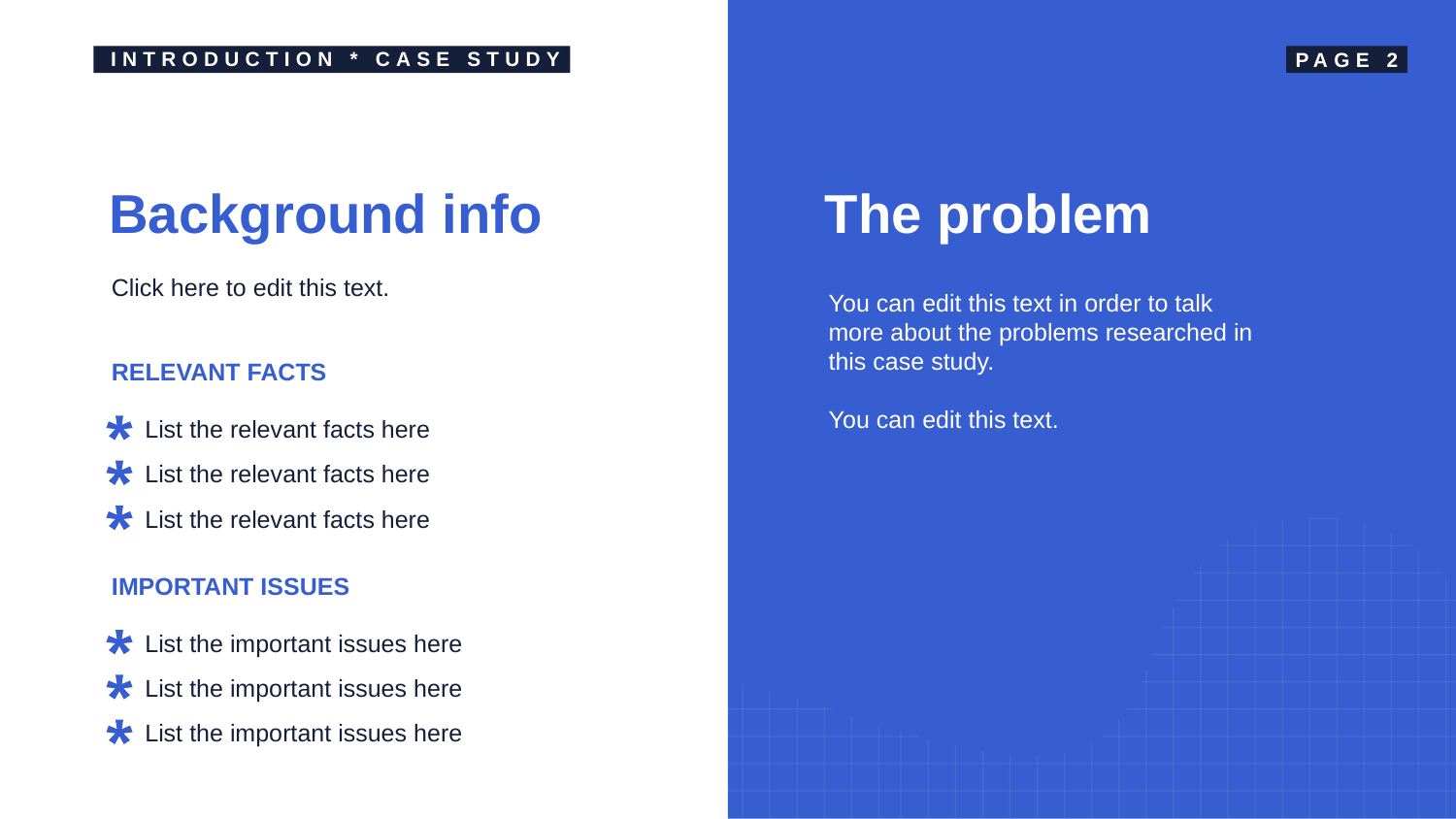

INTRODUCTION * CASE STUDY
PAGE 2
Background info
The problem
Click here to edit this text.
You can edit this text in order to talk more about the problems researched in this case study.

You can edit this text.
RELEVANT FACTS
List the relevant facts here

List the relevant facts here

List the relevant facts here

IMPORTANT ISSUES
List the important issues here

List the important issues here

List the important issues here